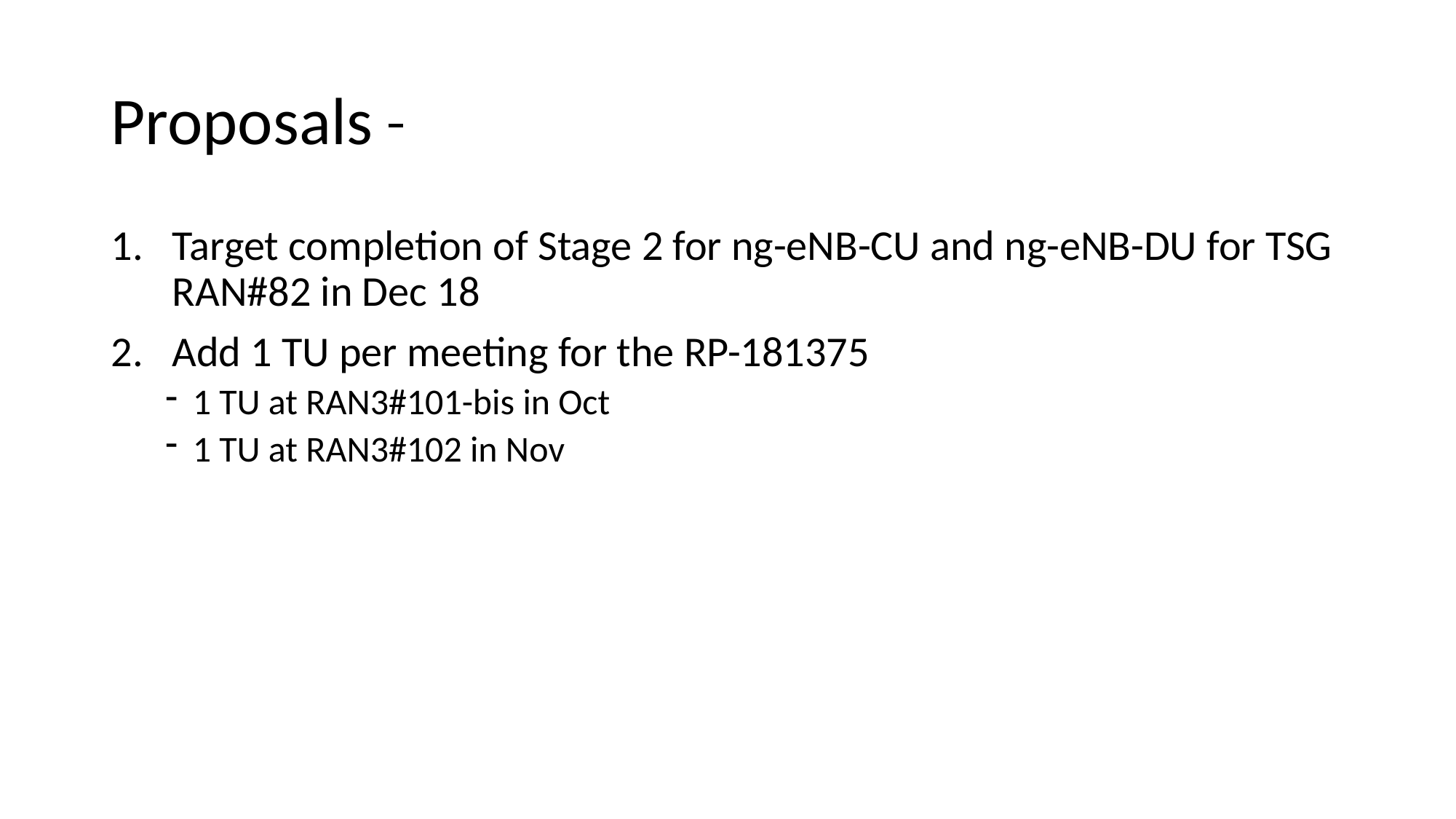

# Proposals
Target completion of Stage 2 for ng-eNB-CU and ng-eNB-DU for TSG RAN#82 in Dec 18
Add 1 TU per meeting for the RP-181375
1 TU at RAN3#101-bis in Oct
1 TU at RAN3#102 in Nov